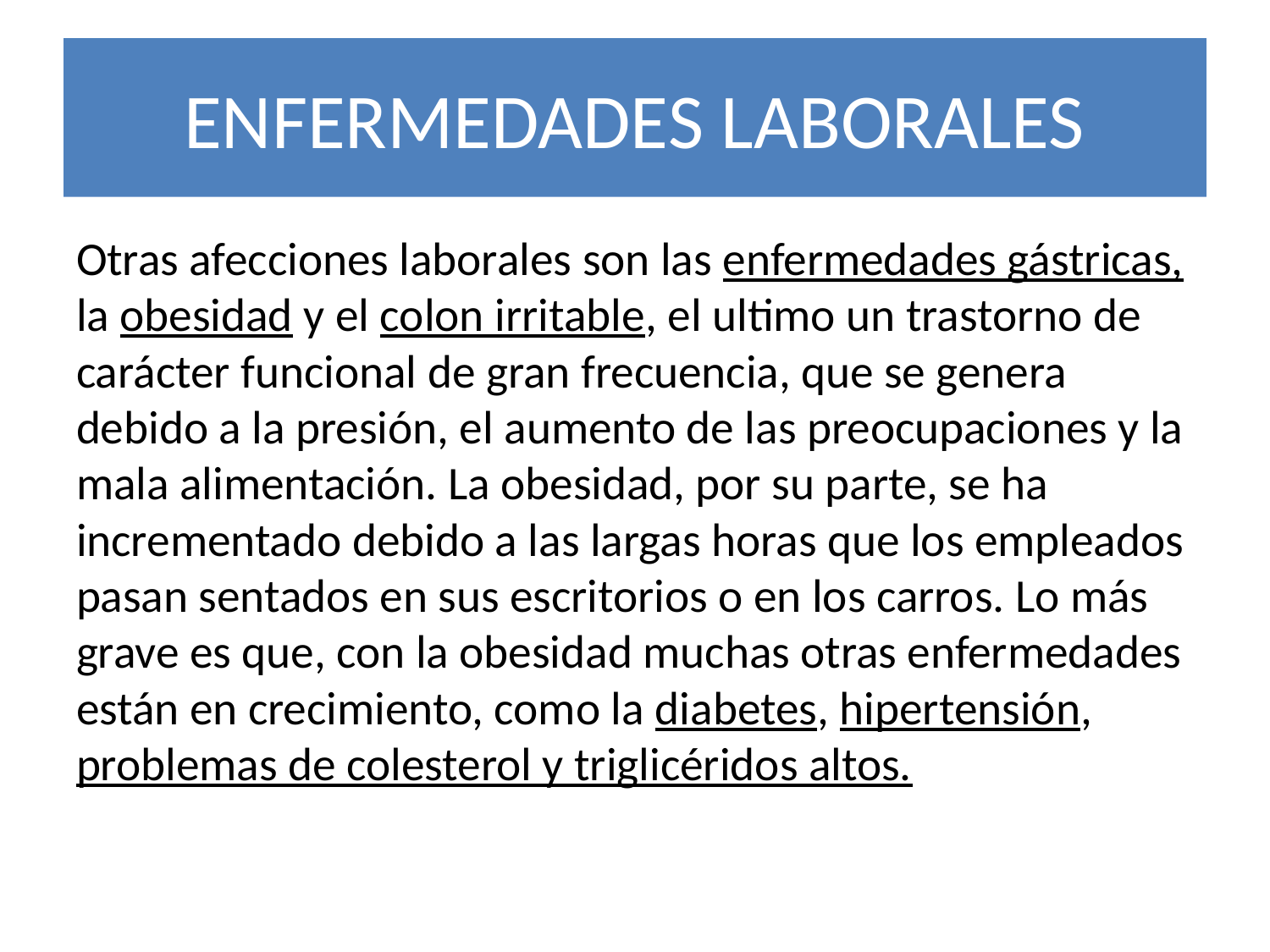

# ENFERMEDADES LABORALES
Otras afecciones laborales son las enfermedades gástricas, la obesidad y el colon irritable, el ultimo un trastorno de carácter funcional de gran frecuencia, que se genera debido a la presión, el aumento de las preocupaciones y la mala alimentación. La obesidad, por su parte, se ha incrementado debido a las largas horas que los empleados pasan sentados en sus escritorios o en los carros. Lo más grave es que, con la obesidad muchas otras enfermedades están en crecimiento, como la diabetes, hipertensión, problemas de colesterol y triglicéridos altos.